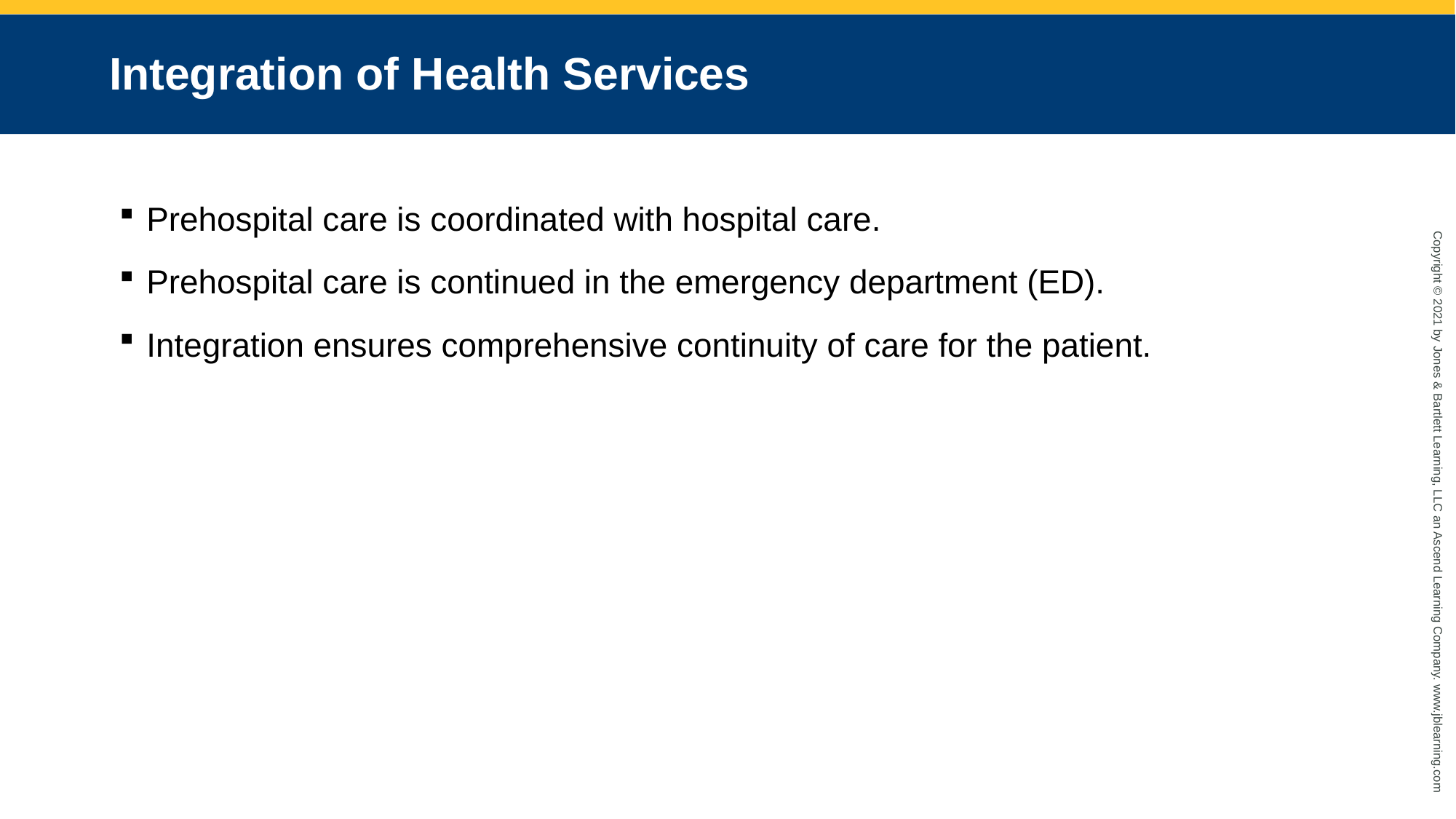

Integration of Health Services
Prehospital care is coordinated with hospital care.
Prehospital care is continued in the emergency department (ED).
Integration ensures comprehensive continuity of care for the patient.